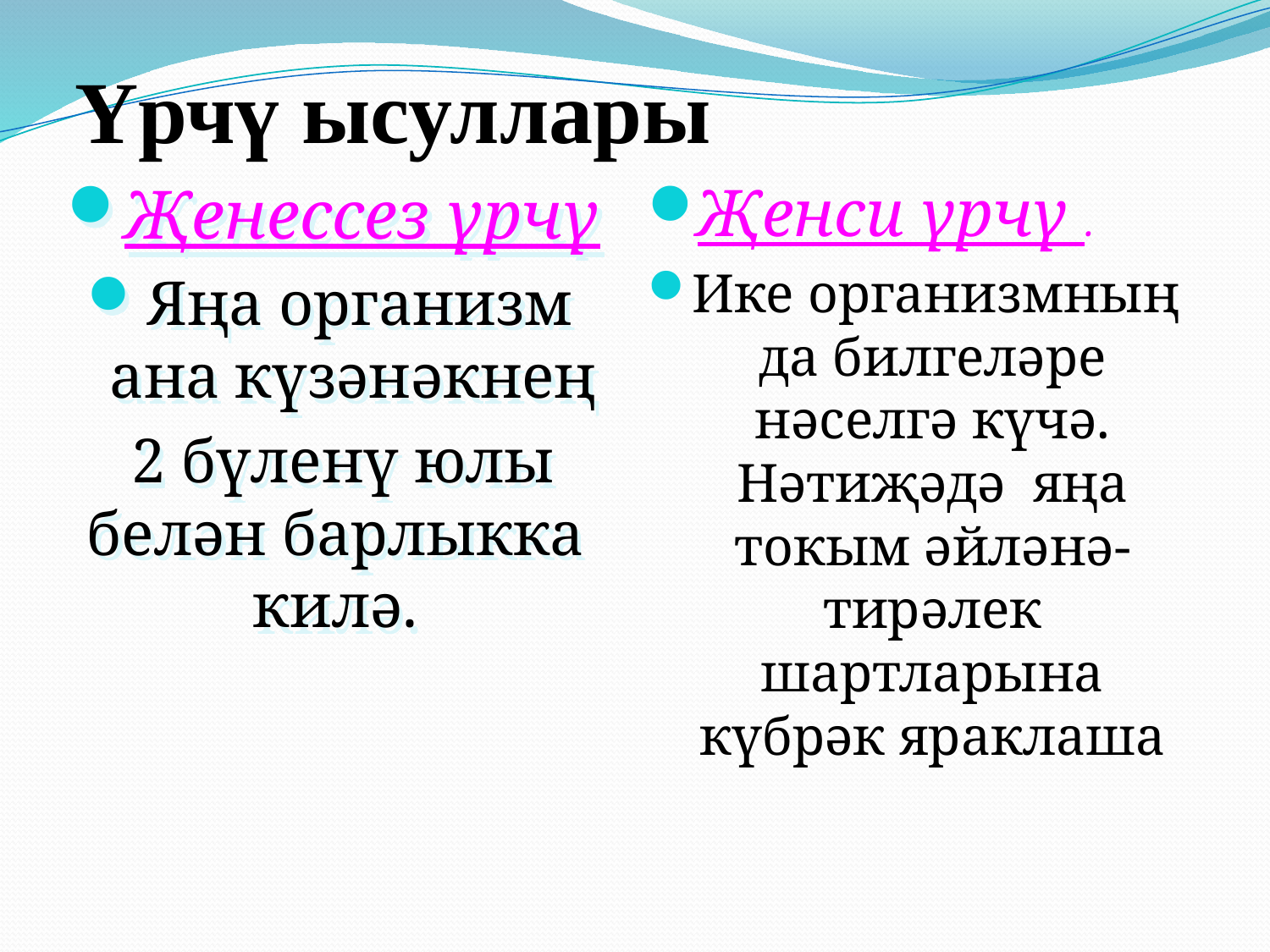

# Үрчү ысуллары
Җенессез үрчү
Яңа организм ана күзәнәкнең
 2 бүленү юлы белән барлыкка килә.
Җенси үрчү .
Ике организмның да билгеләре нәселгә күчә. Нәтиҗәдә  яңа токым әйләнә-тирәлек шартларына күбрәк яраклаша